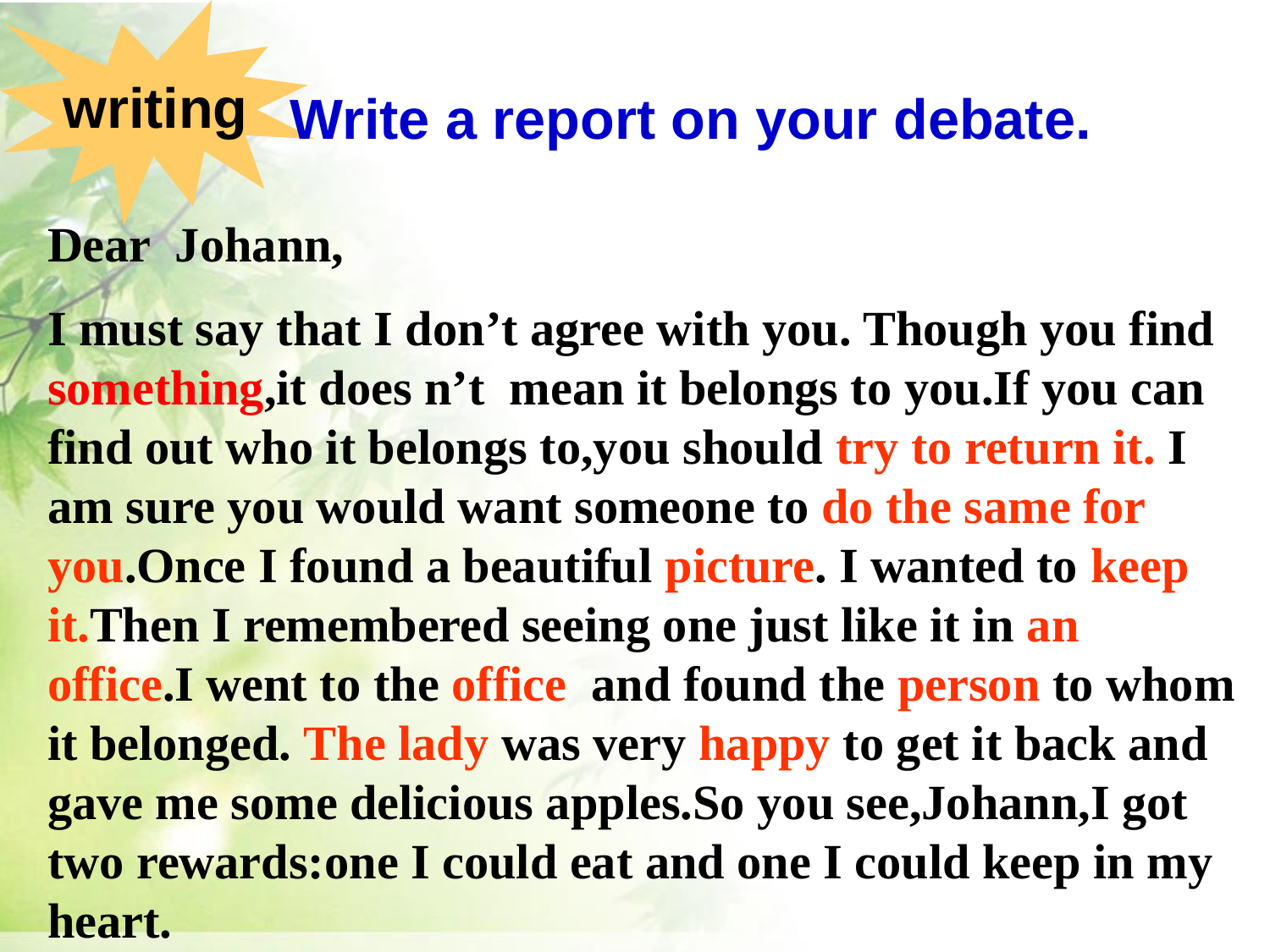

writing
Write a report on your debate.
Dear  Johann,
I must say that I don’t agree with you. Though you find something,it does n’t  mean it belongs to you.If you can find out who it belongs to,you should try to return it. I am sure you would want someone to do the same for you.Once I found a beautiful picture. I wanted to keep it.Then I remembered seeing one just like it in an office.I went to the office  and found the person to whom it belonged. The lady was very happy to get it back and gave me some delicious apples.So you see,Johann,I got two rewards:one I could eat and one I could keep in my heart.